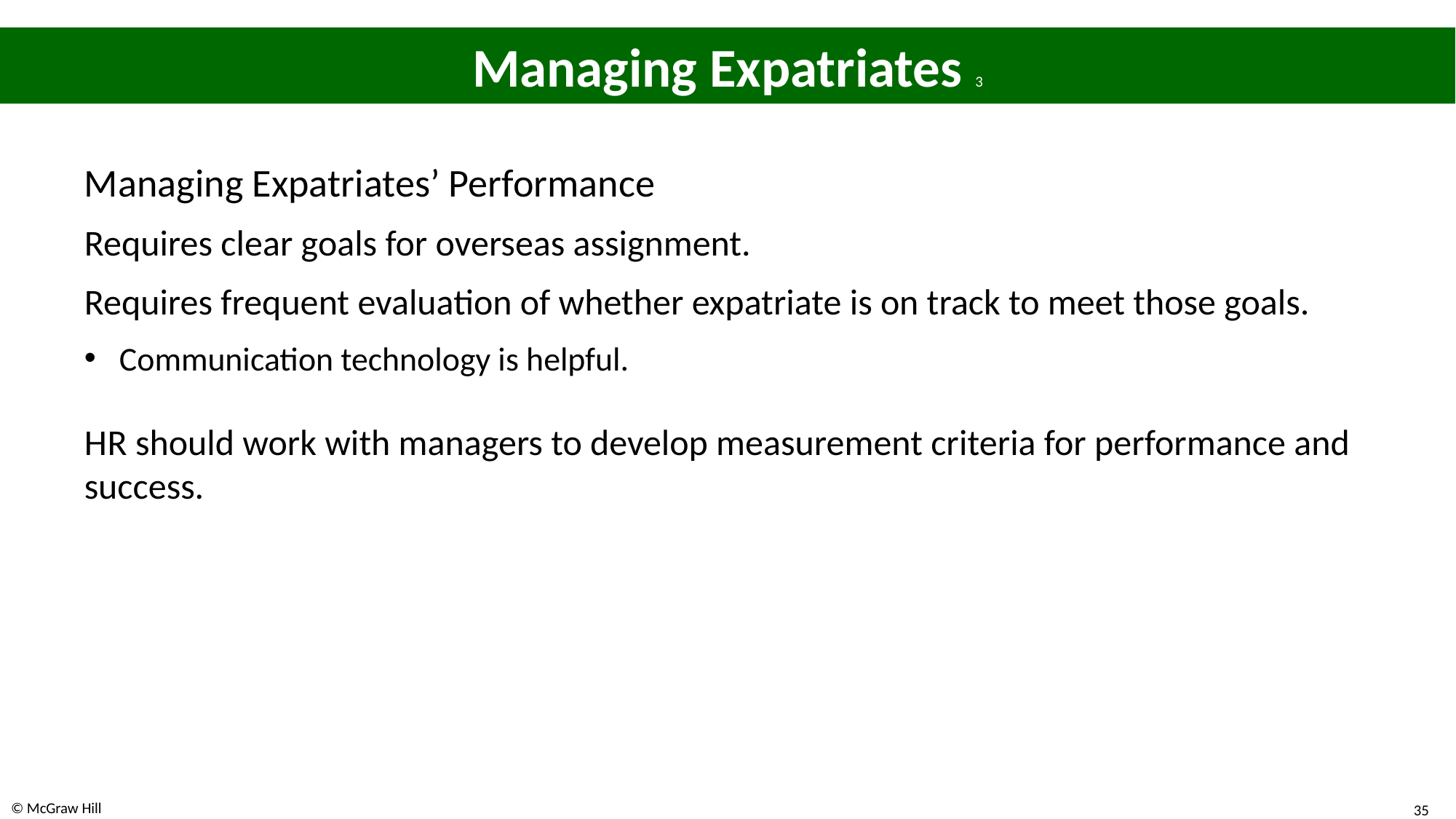

# Managing Expatriates 3
Managing Expatriates’ Performance
Requires clear goals for overseas assignment.
Requires frequent evaluation of whether expatriate is on track to meet those goals.
Communication technology is helpful.
H R should work with managers to develop measurement criteria for performance and success.